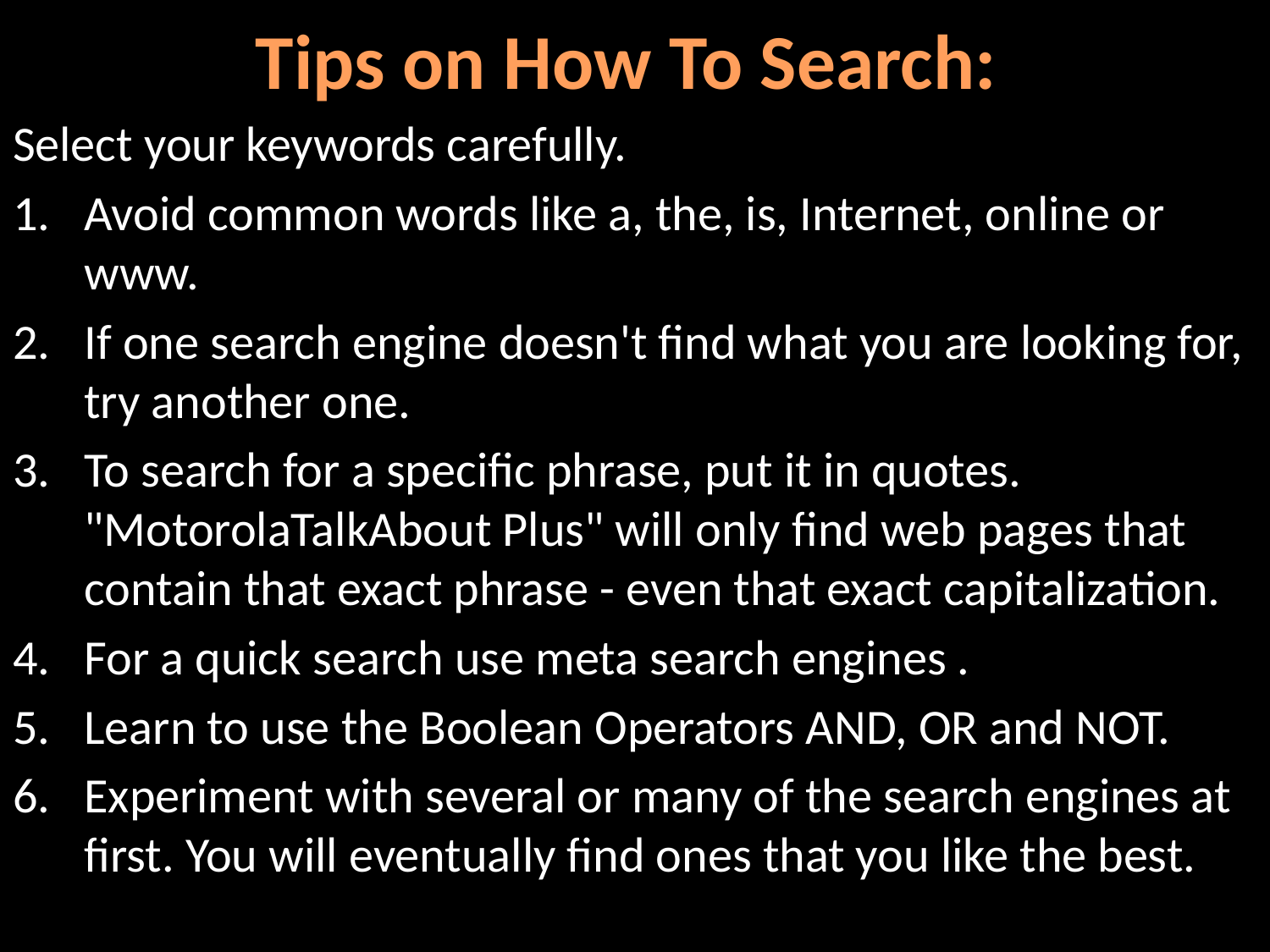

# Tips on How To Search:
Select your keywords carefully.
Avoid common words like a, the, is, Internet, online or www.
If one search engine doesn't find what you are looking for, try another one.
To search for a specific phrase, put it in quotes. "MotorolaTalkAbout Plus" will only find web pages that contain that exact phrase - even that exact capitalization.
For a quick search use meta search engines .
Learn to use the Boolean Operators AND, OR and NOT.
Experiment with several or many of the search engines at first. You will eventually find ones that you like the best.